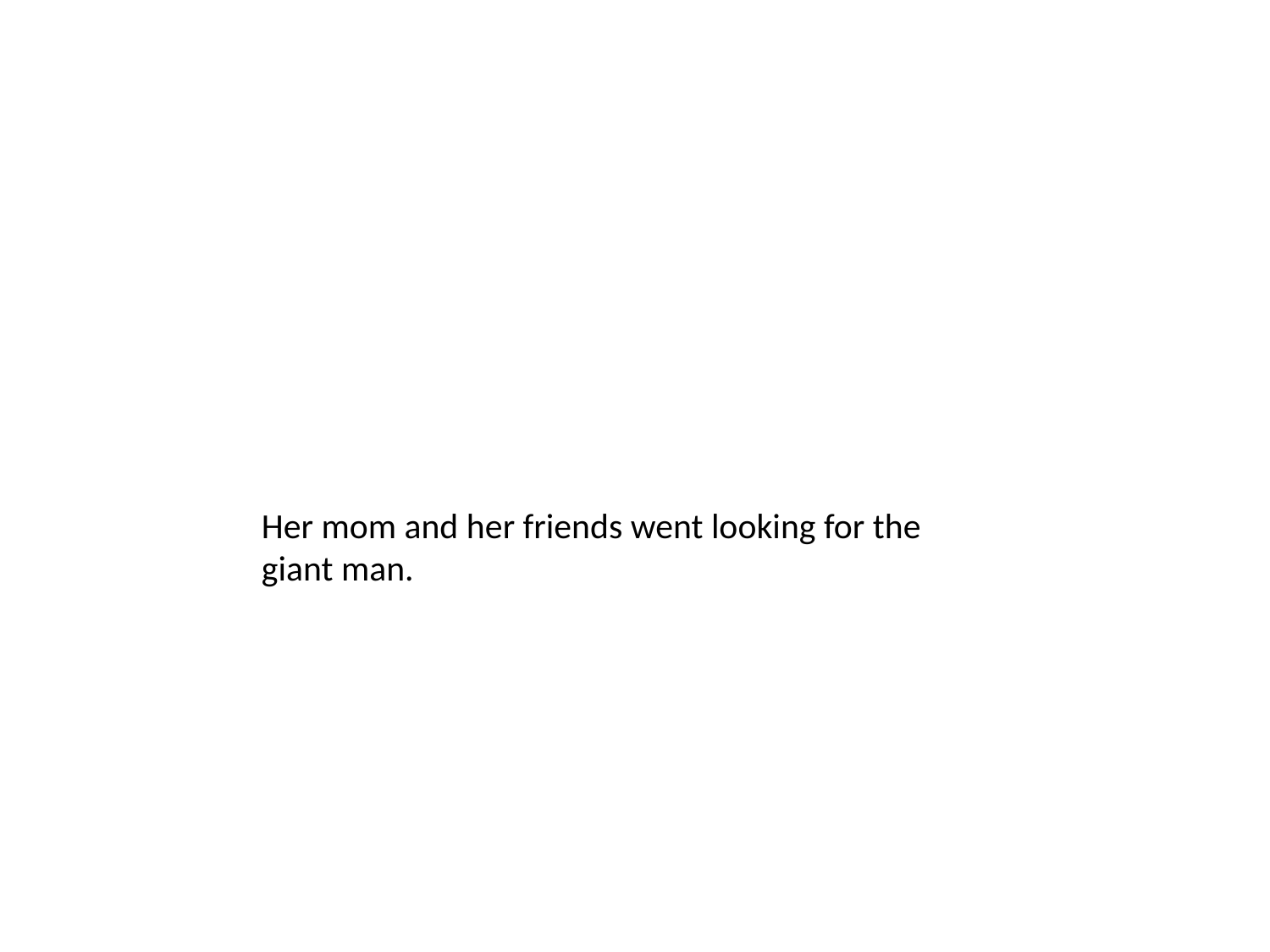

Her mom and her friends went looking for the giant man.
#